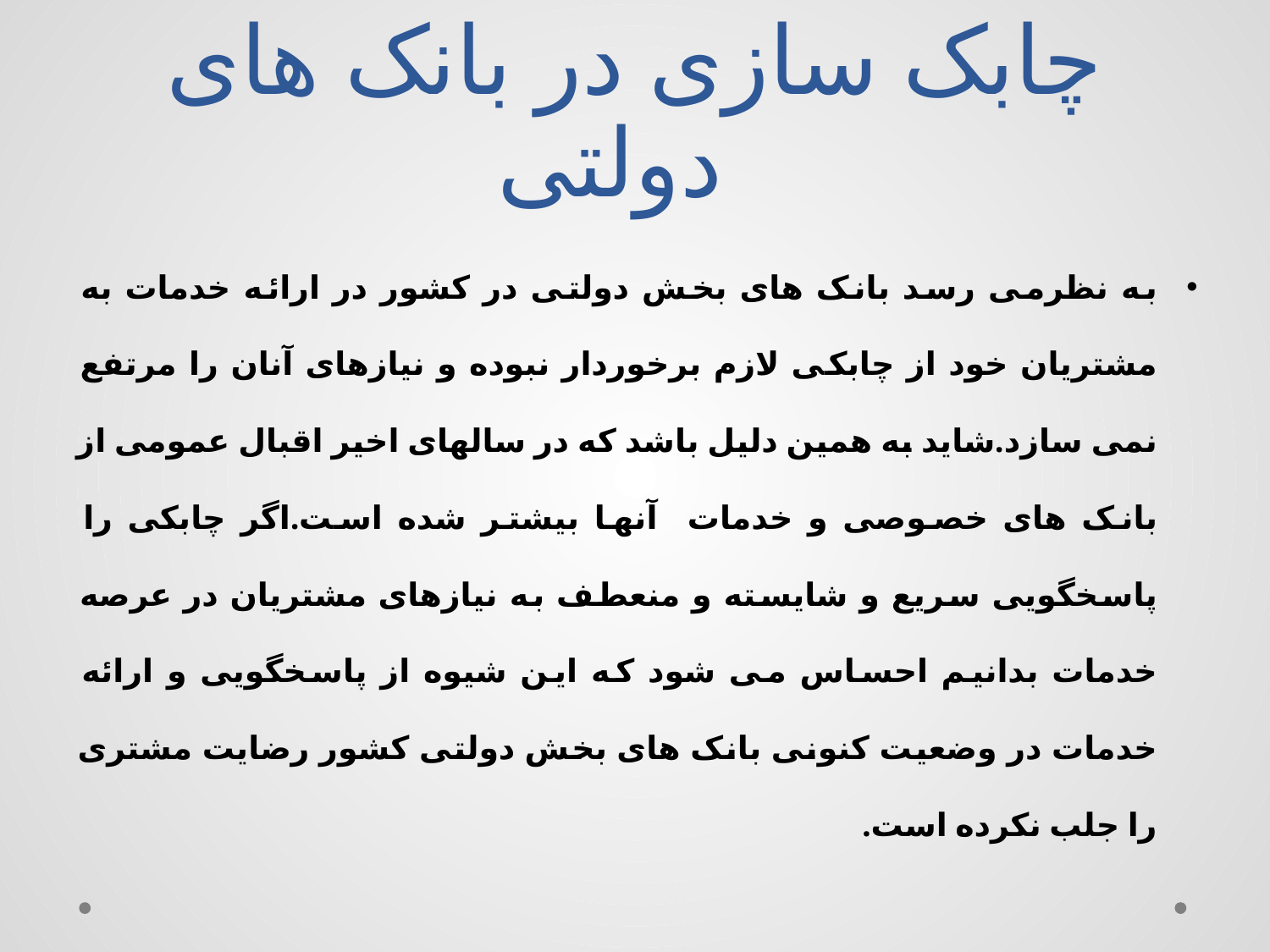

# چابک سازی در بانک های دولتی
به نظرمی رسد بانک های بخش دولتی در کشور در ارائه خدمات به مشتریان خود از چابکی لازم برخوردار نبوده و نیازهای آنان را مرتفع نمی سازد.شاید به همین دلیل باشد که در سالهای اخیر اقبال عمومی از بانک های خصوصی و خدمات  آنها بیشتر شده است.اگر چابکی را پاسخگویی سریع و شایسته و منعطف به نیازهای مشتریان در عرصه خدمات بدانیم احساس می شود که این شیوه از پاسخگویی و ارائه خدمات در وضعیت کنونی بانک های بخش دولتی کشور رضایت مشتری را جلب نکرده است.